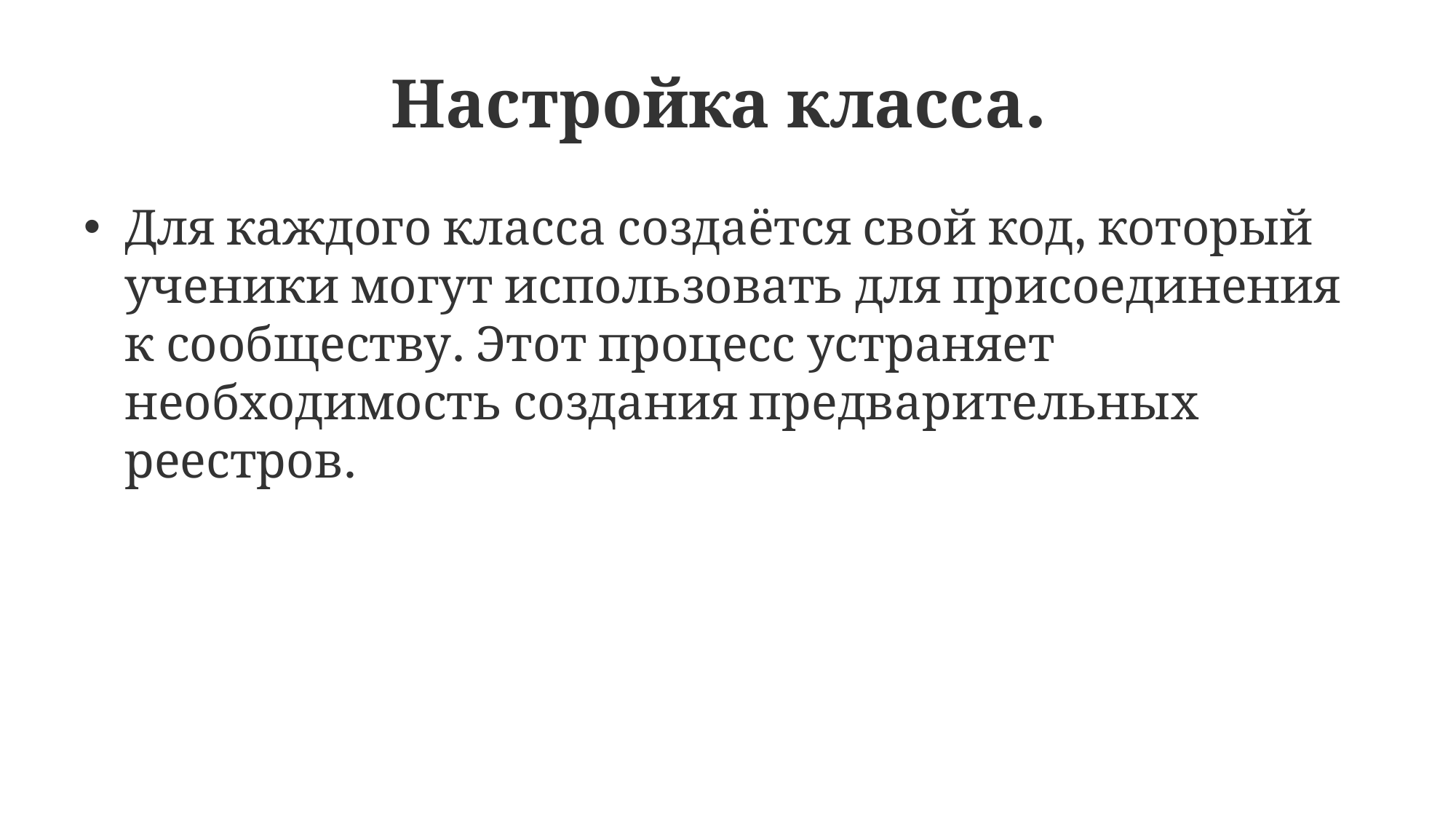

# Настройка класса.
Для каждого класса создаётся свой код, который ученики могут использовать для присоединения к сообществу. Этот процесс устраняет необходимость создания предварительных реестров.